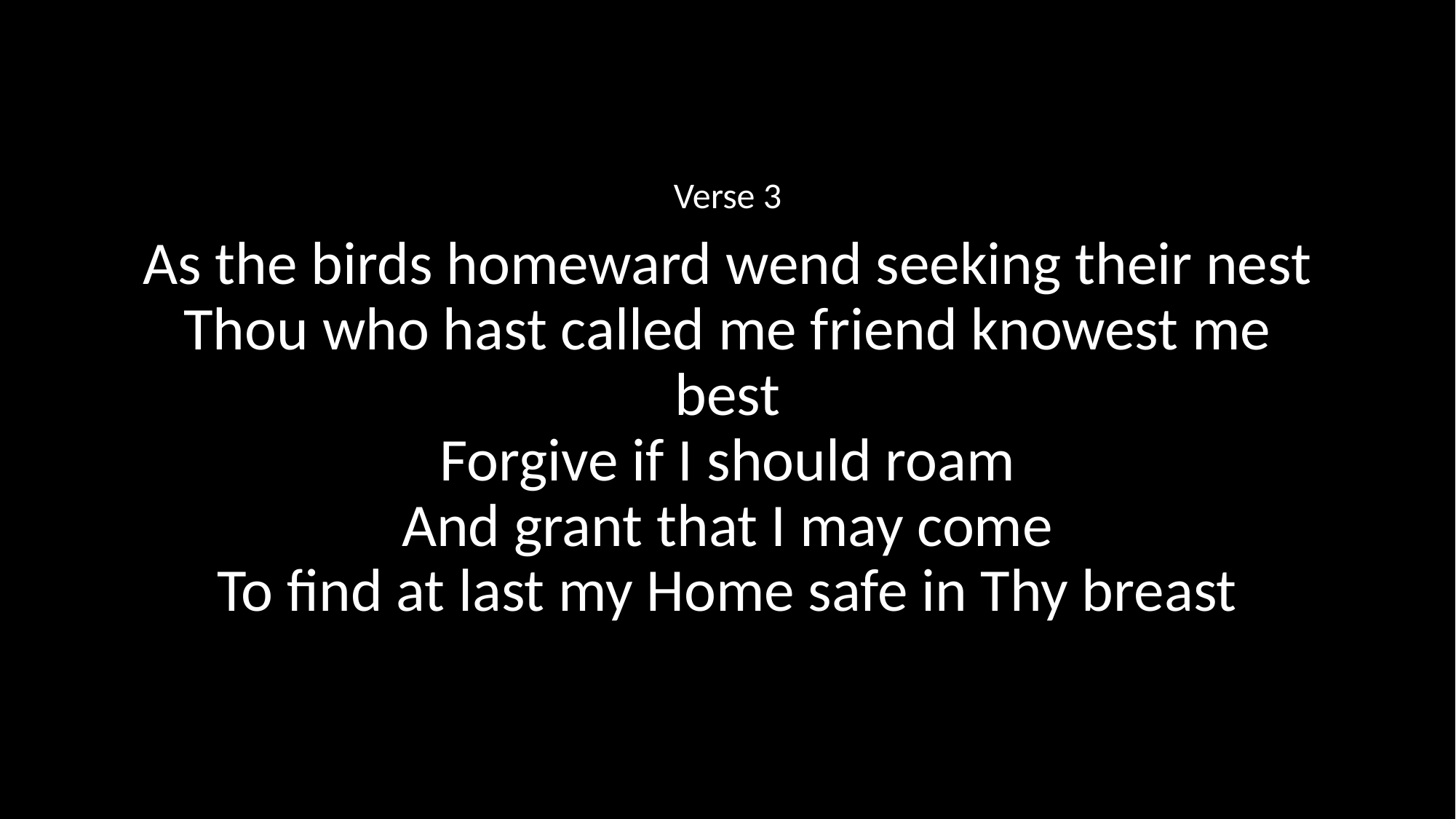

Verse 3
As the birds homeward wend seeking their nest
Thou who hast called me friend knowest me best
Forgive if I should roam
And grant that I may come
To find at last my Home safe in Thy breast